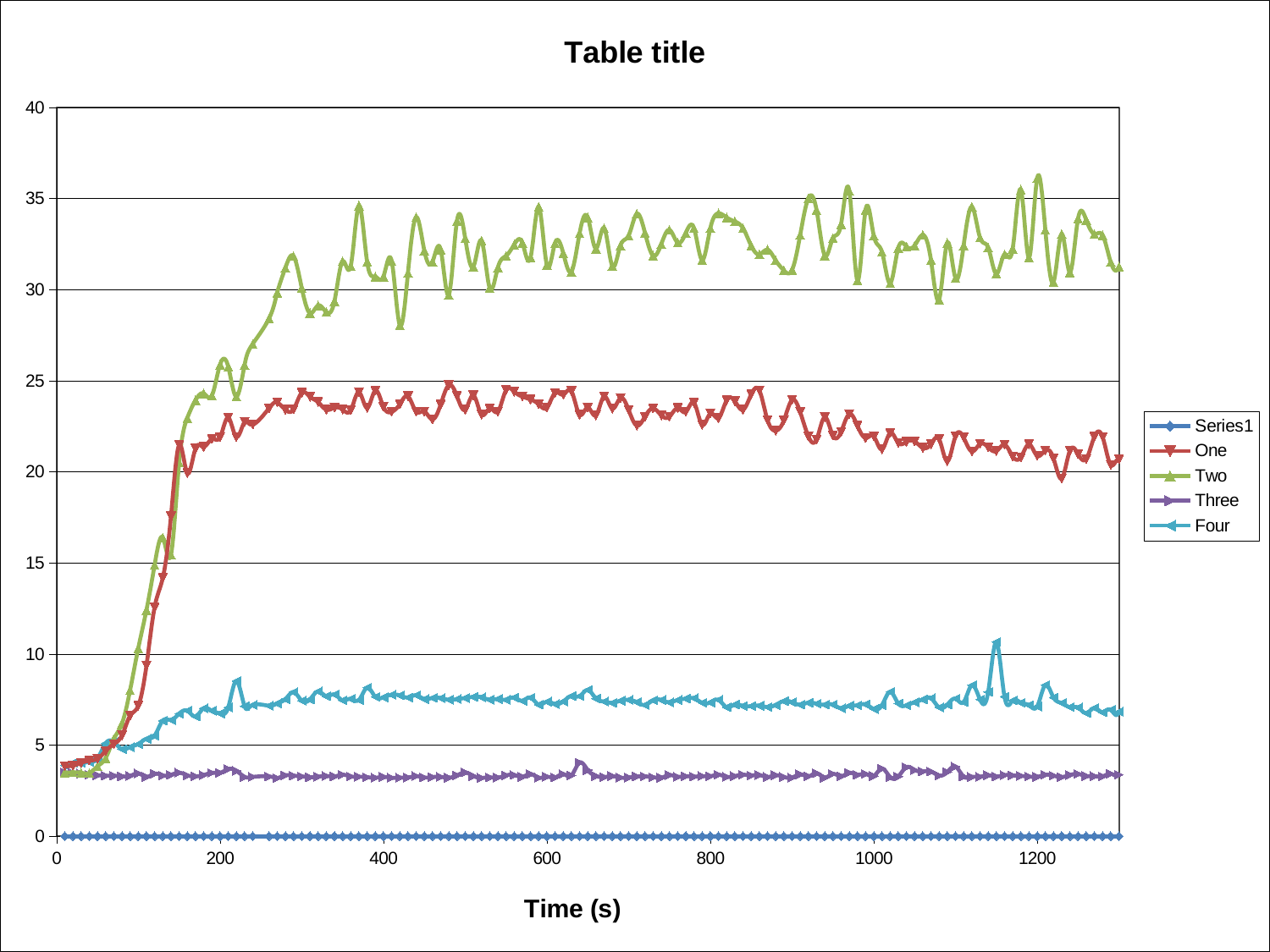

### Chart: Table title

| Category |  | One | Two | Three | Four |
|---|---|---|---|---|---|